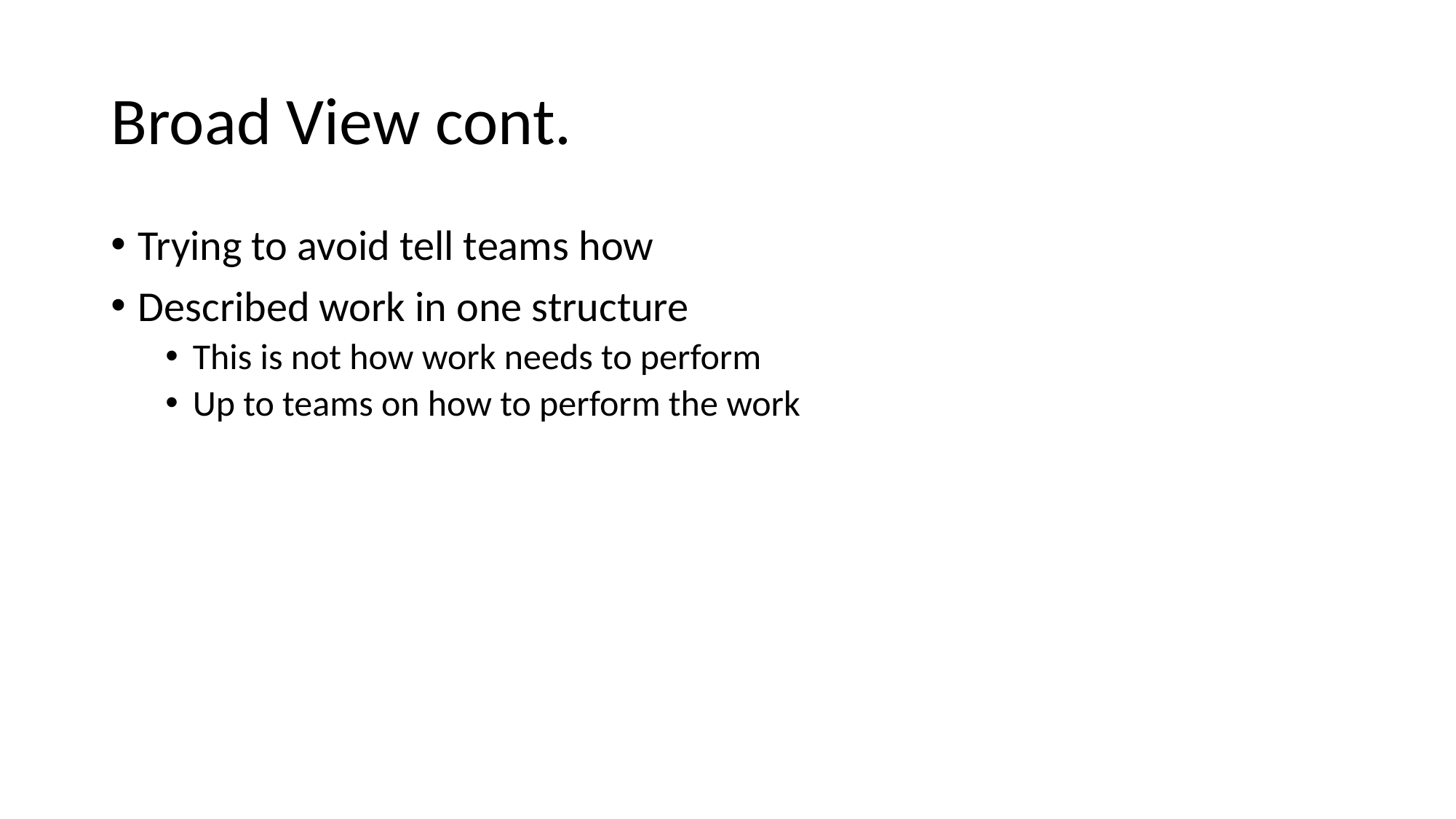

# Broad View cont.
Trying to avoid tell teams how
Described work in one structure
This is not how work needs to perform
Up to teams on how to perform the work